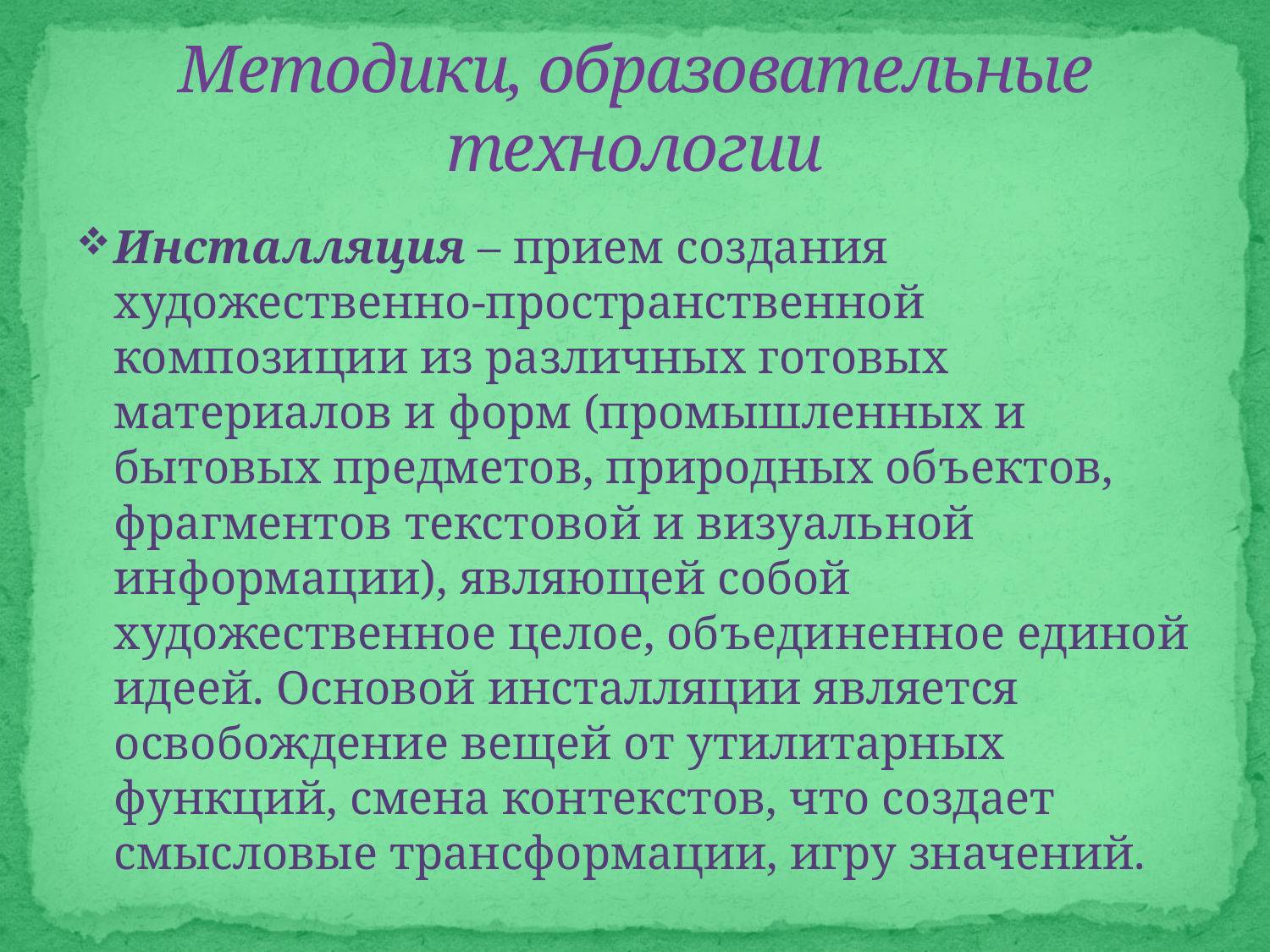

# Методики, образовательные технологии
Инсталляция – прием создания художественно-пространственной композиции из различных готовых материалов и форм (промышленных и бытовых предметов, природных объектов, фрагментов текстовой и визуальной информации), являющей собой художественное целое, объединенное единой идеей. Основой инсталляции является освобождение вещей от утилитарных функций, смена контекстов, что создает смысловые трансформации, игру значений.